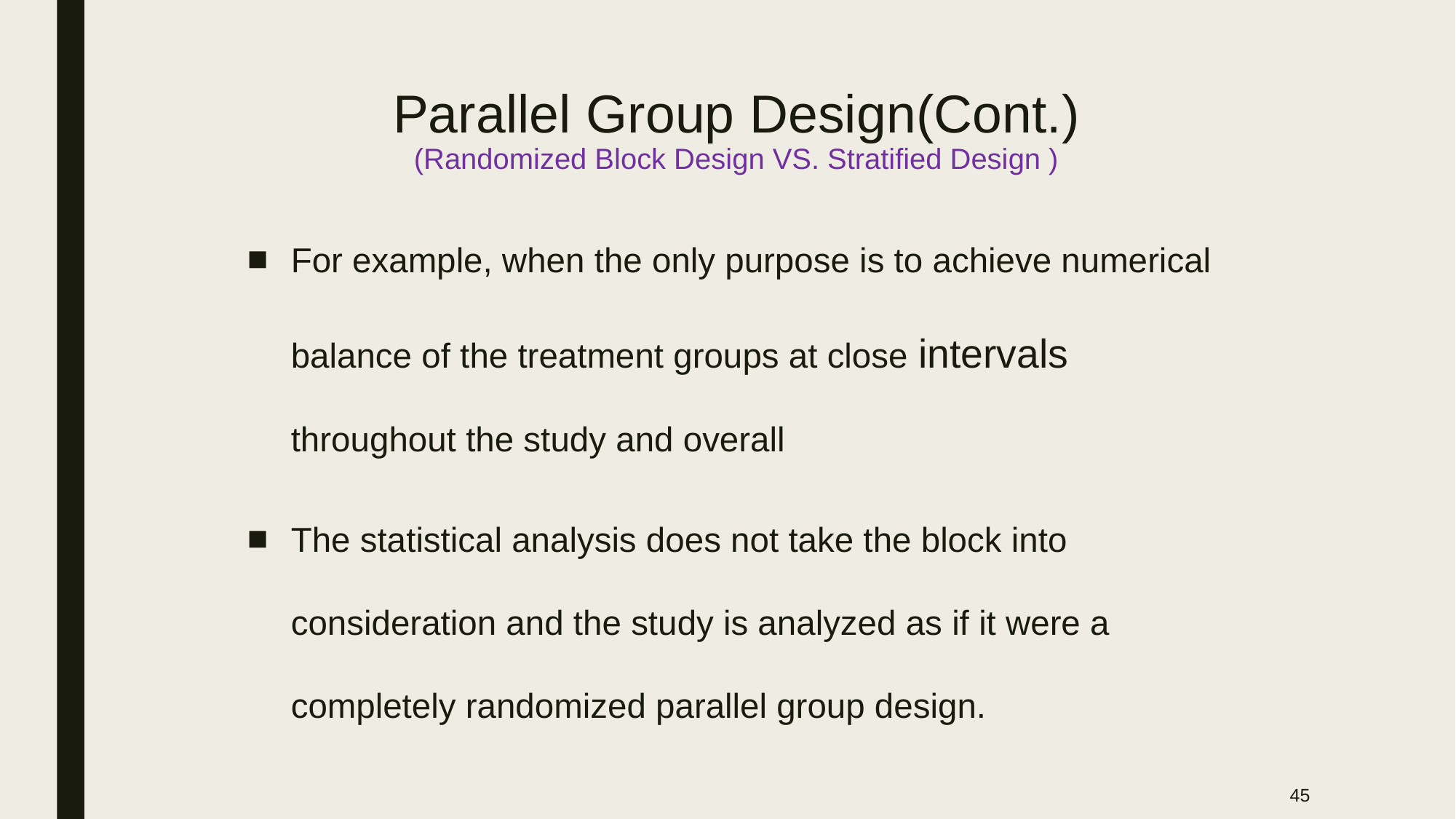

# Parallel Group Design(Cont.) (Randomized Block Design VS. Stratified Design )
For example, when the only purpose is to achieve numerical balance of the treatment groups at close intervals throughout the study and overall
The statistical analysis does not take the block into consideration and the study is analyzed as if it were a completely randomized parallel group design.
45